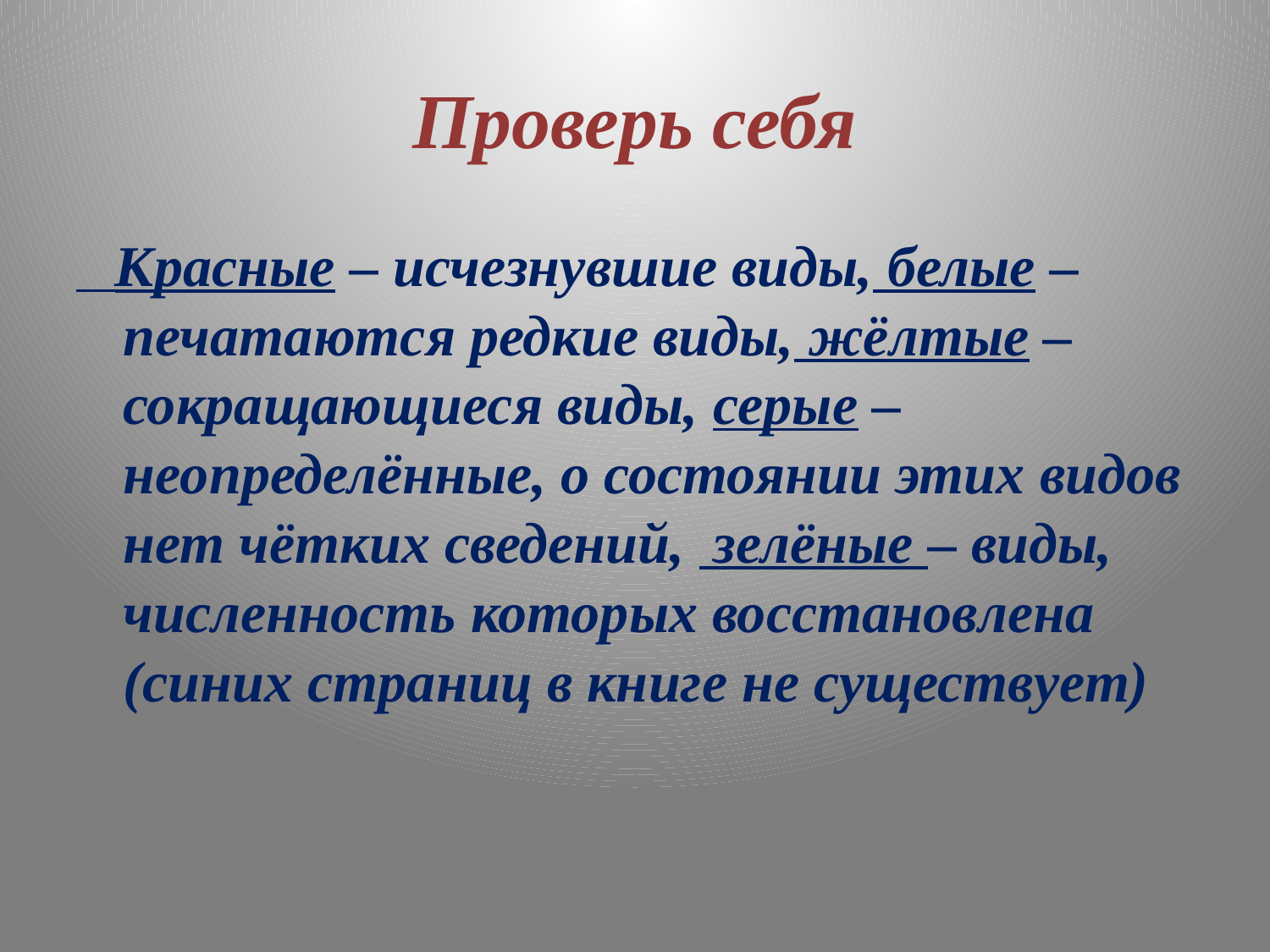

# Проверь себя
   Красные – исчезнувшие виды, белые – печатаются редкие виды, жёлтые – сокращающиеся виды, серые – неопределённые, о состоянии этих видов нет чётких сведений,  зелёные – виды, численность которых восстановлена (синих страниц в книге не существует)